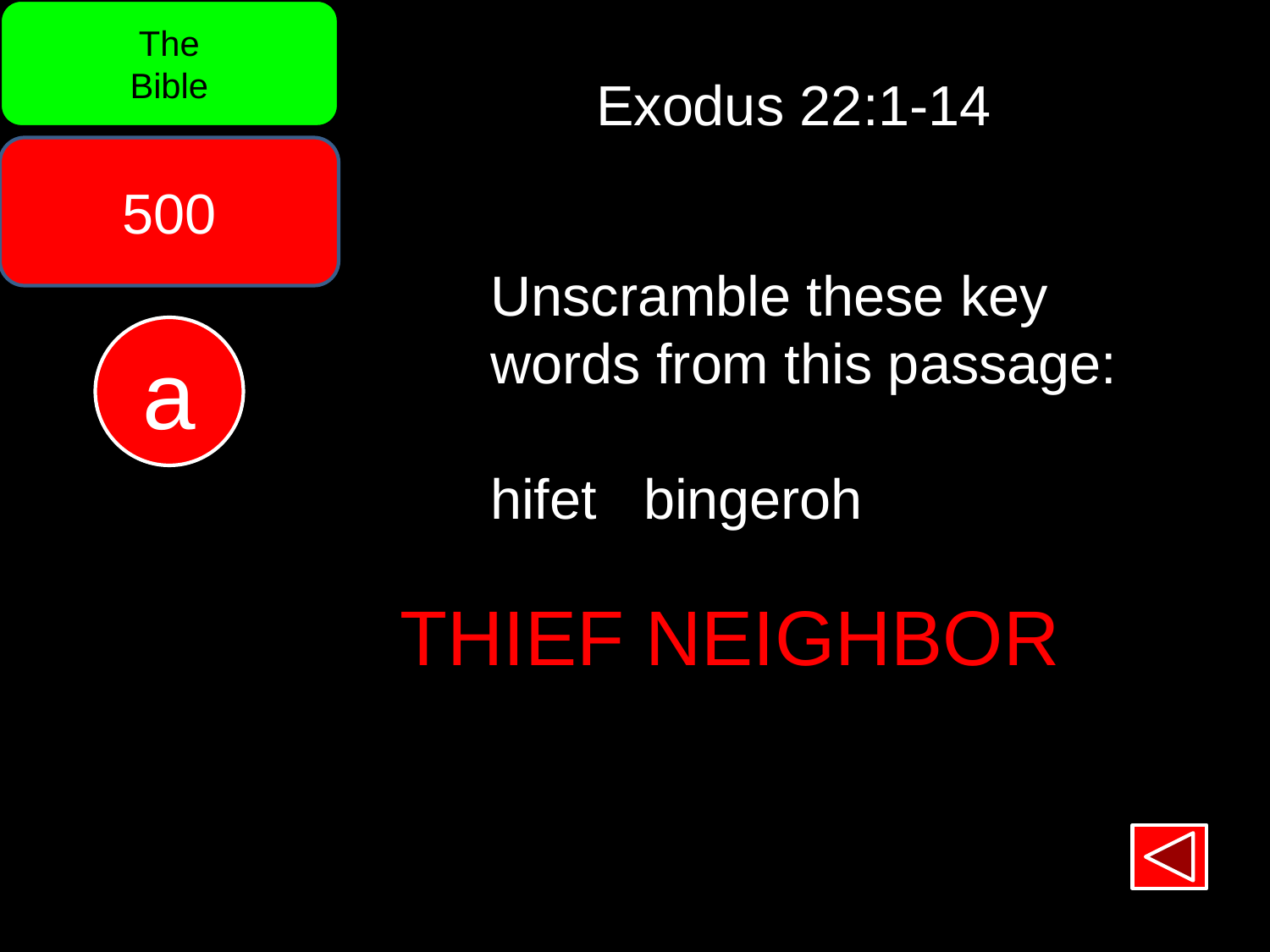

The
Bible
Exodus 22:1-14
500
Unscramble these key
words from this passage:

hifet   bingeroh
a
THIEF NEIGHBOR